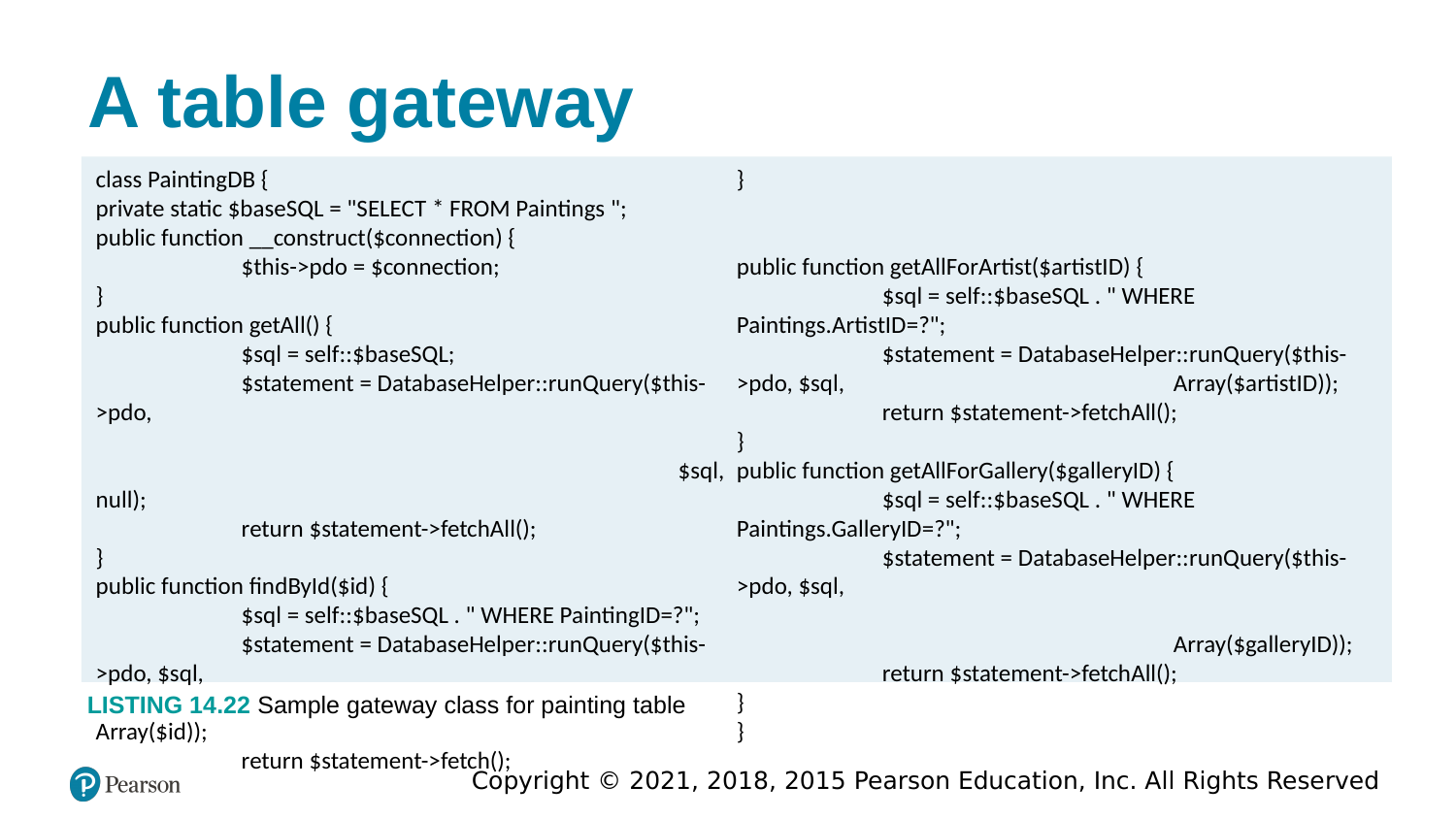

# A table gateway
class PaintingDB {
private static $baseSQL = "SELECT * FROM Paintings ";
public function __construct($connection) {
	$this->pdo = $connection;
}
public function getAll() {
	$sql = self::$baseSQL;
	$statement = DatabaseHelper::runQuery($this->pdo,
								$sql, null);
	return $statement->fetchAll();
}
public function findById($id) {
	$sql = self::$baseSQL . " WHERE PaintingID=?";
	$statement = DatabaseHelper::runQuery($this->pdo, $sql, 								Array($id));
	return $statement->fetch();
}

public function getAllForArtist($artistID) {
	$sql = self::$baseSQL . " WHERE Paintings.ArtistID=?";
	$statement = DatabaseHelper::runQuery($this->pdo, $sql, 			Array($artistID));
	return $statement->fetchAll();
}
public function getAllForGallery($galleryID) {
	$sql = self::$baseSQL . " WHERE Paintings.GalleryID=?";
	$statement = DatabaseHelper::runQuery($this->pdo, $sql,
							Array($galleryID));
	return $statement->fetchAll();
}
}
LISTING 14.22 Sample gateway class for painting table